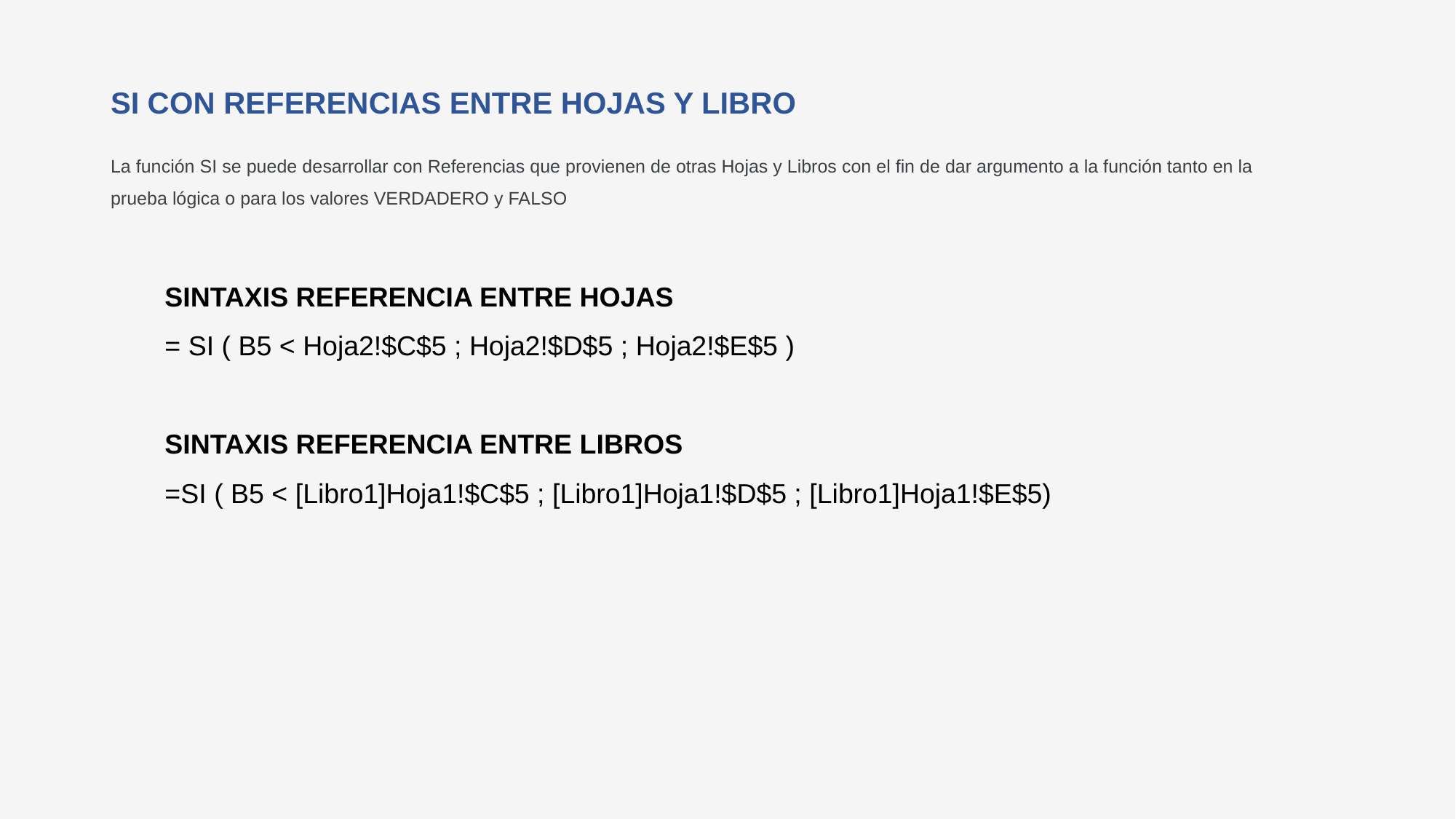

SI CON REFERENCIAS ENTRE HOJAS Y LIBRO
La función SI se puede desarrollar con Referencias que provienen de otras Hojas y Libros con el fin de dar argumento a la función tanto en la prueba lógica o para los valores VERDADERO y FALSO

SINTAXIS REFERENCIA ENTRE HOJAS
= SI ( B5 < Hoja2!$C$5 ; Hoja2!$D$5 ; Hoja2!$E$5 )

SINTAXIS REFERENCIA ENTRE LIBROS
=SI ( B5 < [Libro1]Hoja1!$C$5 ; [Libro1]Hoja1!$D$5 ; [Libro1]Hoja1!$E$5)